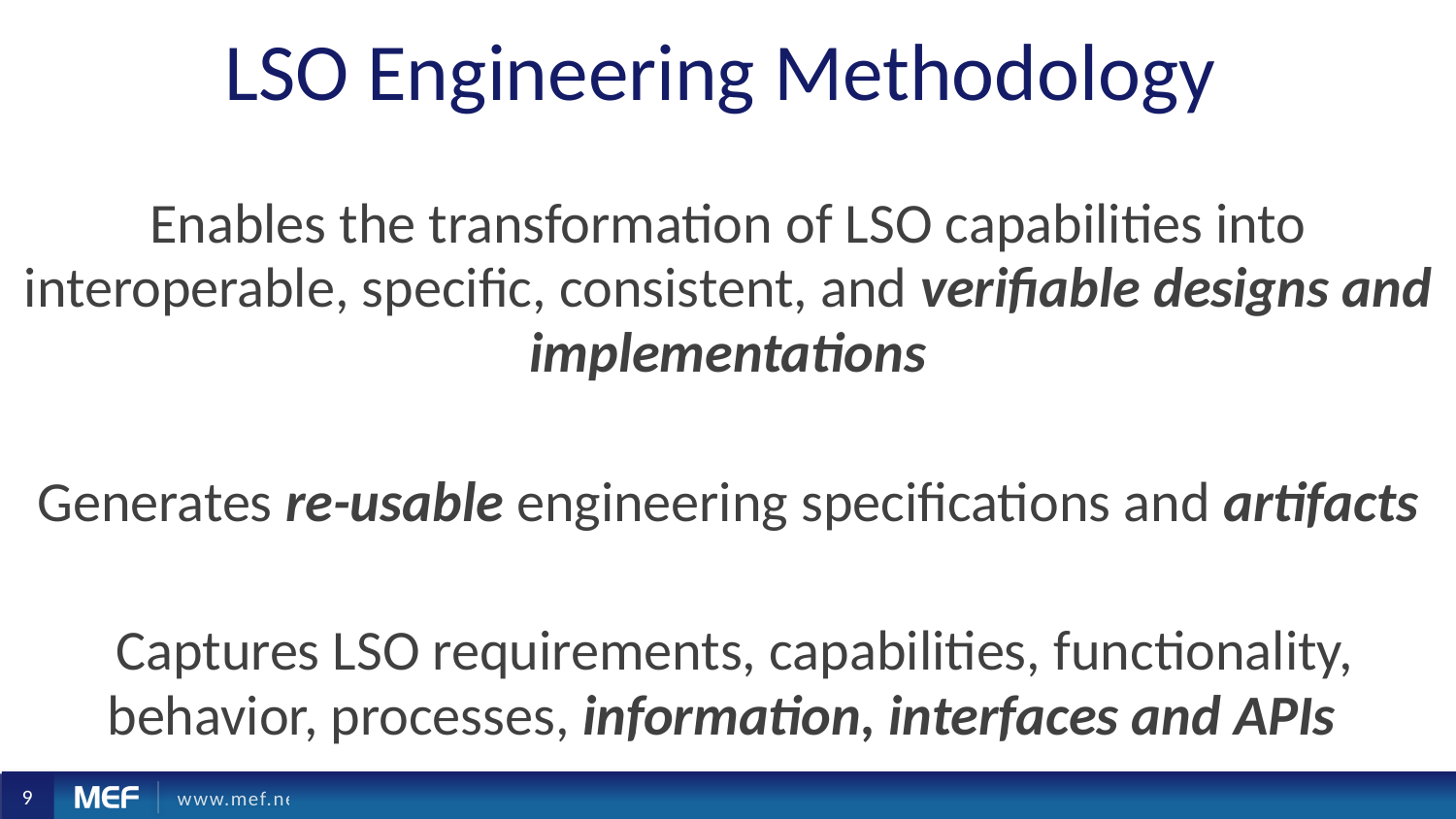

# LSO Engineering Methodology
Enables the transformation of LSO capabilities into interoperable, specific, consistent, and verifiable designs and implementations

Generates re-usable engineering specifications and artifacts

 Captures LSO requirements, capabilities, functionality, behavior, processes, information, interfaces and APIs
9